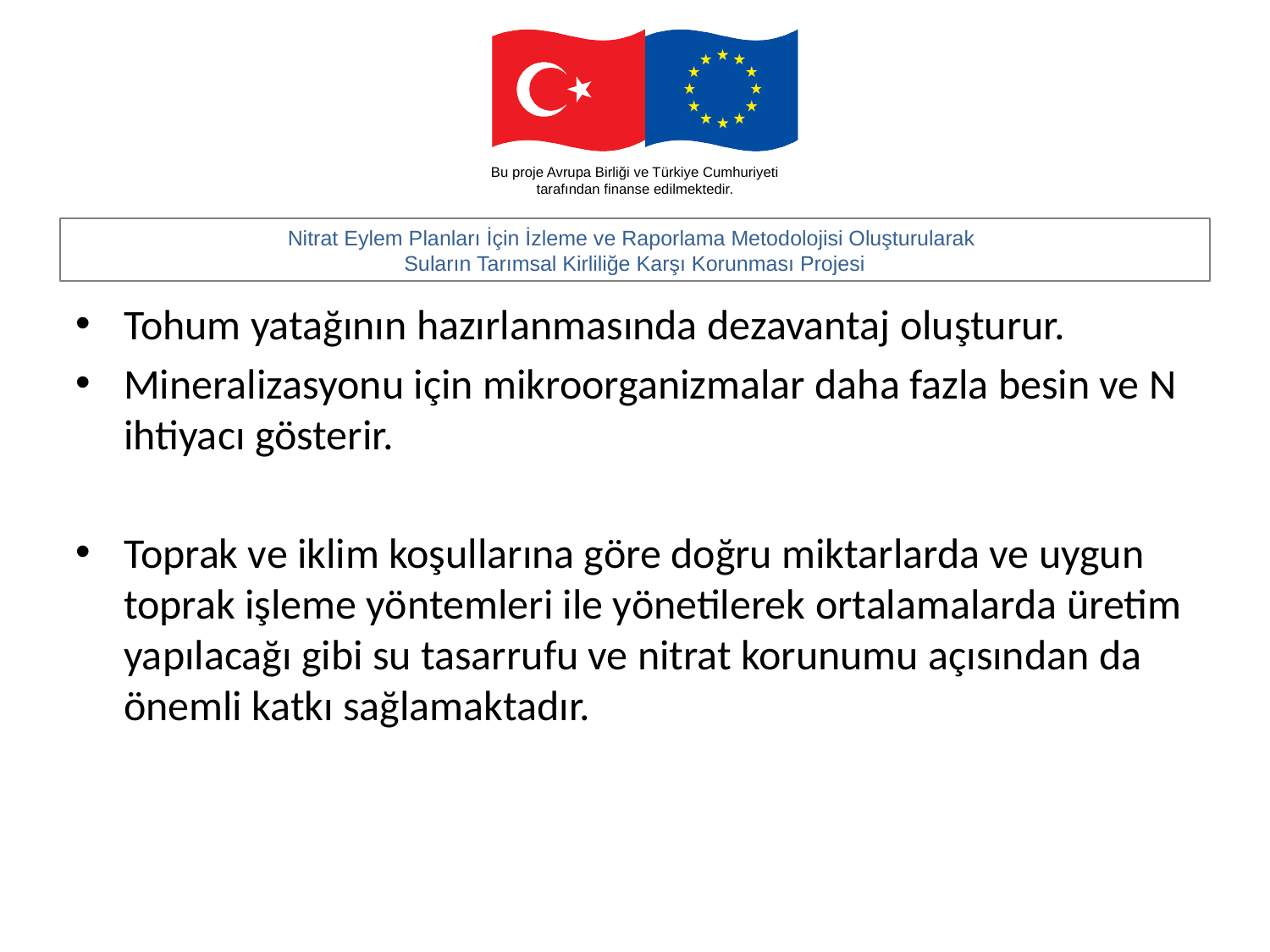

#
Tohum yatağının hazırlanmasında dezavantaj oluşturur.
Mineralizasyonu için mikroorganizmalar daha fazla besin ve N ihtiyacı gösterir.

Toprak ve iklim koşullarına göre doğru miktarlarda ve uygun toprak işleme yöntemleri ile yönetilerek ortalamalarda üretim yapılacağı gibi su tasarrufu ve nitrat korunumu açısından da önemli katkı sağlamaktadır.